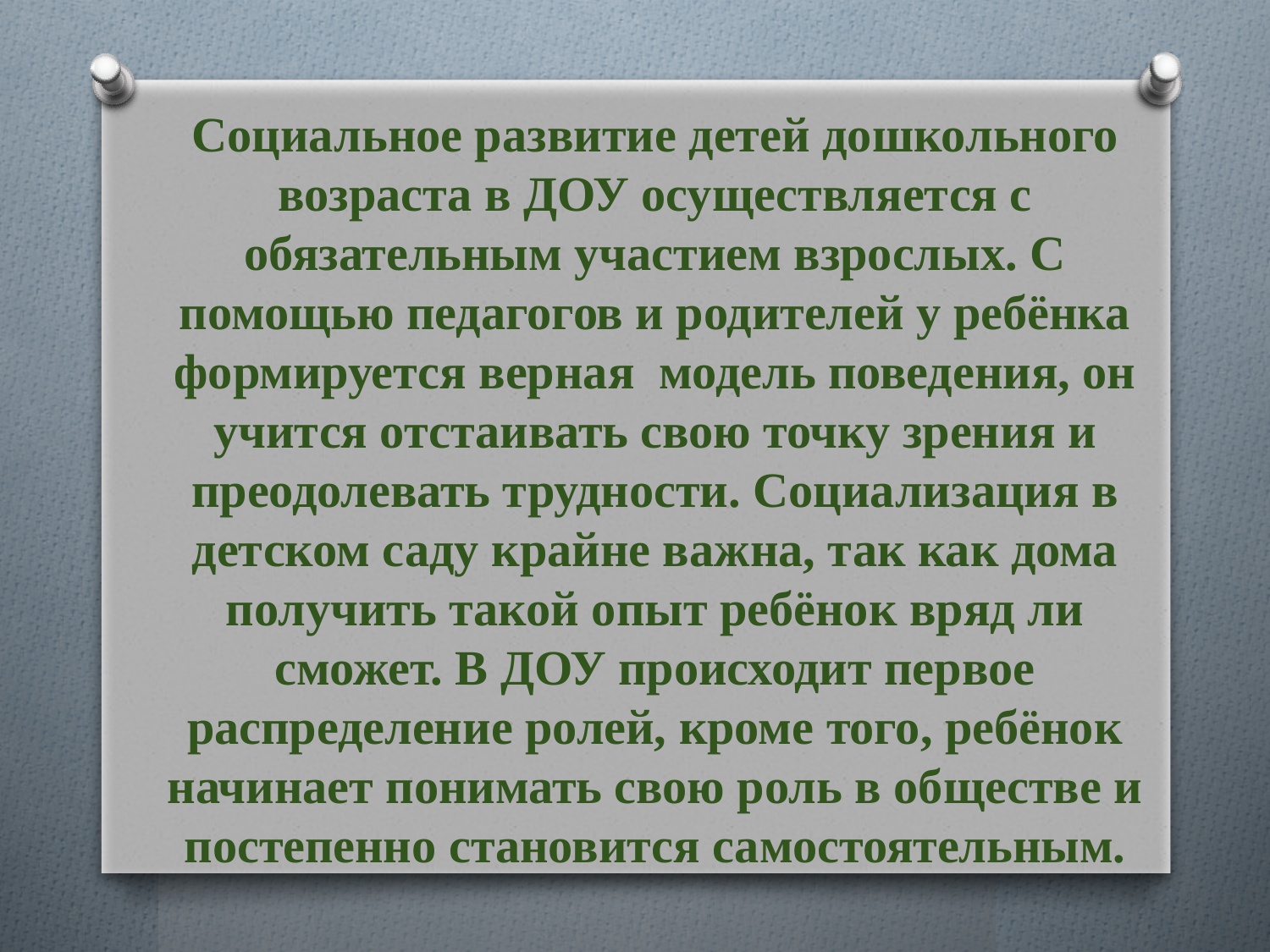

Социальное развитие детей дошкольного возраста в ДОУ осуществляется с обязательным участием взрослых. С помощью педагогов и родителей у ребёнка формируется верная  модель поведения, он учится отстаивать свою точку зрения и преодолевать трудности. Социализация в детском саду крайне важна, так как дома получить такой опыт ребёнок вряд ли сможет. В ДОУ происходит первое распределение ролей, кроме того, ребёнок начинает понимать свою роль в обществе и постепенно становится самостоятельным.